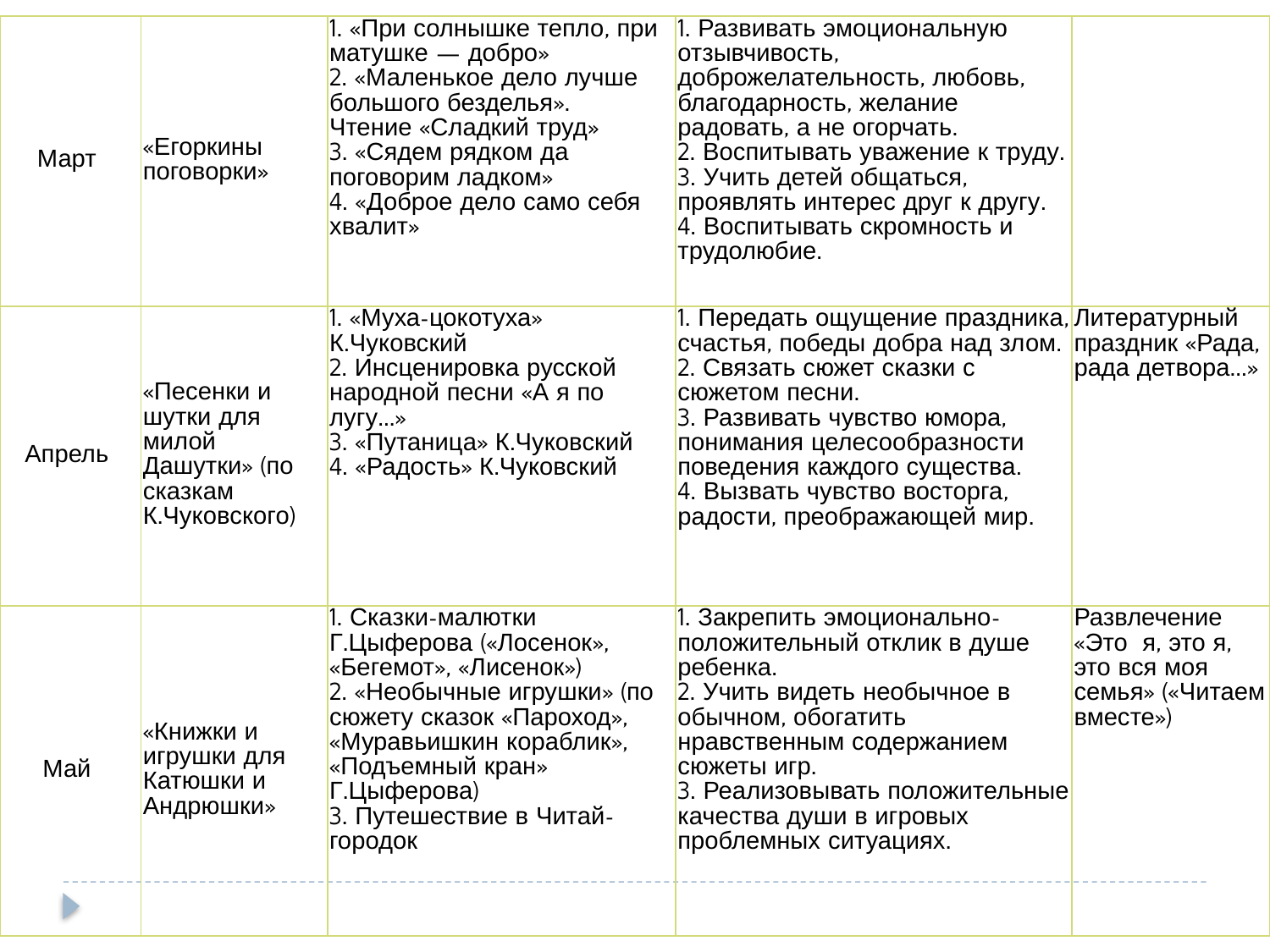

| Март | «Егоркины поговорки» | 1. «При солнышке тепло, при матушке — добро» 2. «Маленькое дело лучше большого безделья». Чтение «Сладкий труд» 3. «Сядем рядком да поговорим ладком» 4. «Доброе дело само себя хвалит» | 1. Развивать эмоциональную отзывчивость, доброжелательность, любовь, благодарность, желание радовать, а не огорчать. 2. Воспитывать уважение к труду. 3. Учить детей общаться, проявлять интерес друг к другу. 4. Воспитывать скромность и трудолюбие. |  |
| --- | --- | --- | --- | --- |
| Апрель | «Песенки и шутки для милой Дашутки» (по сказкам К.Чуковского) | 1. «Муха-цокотуха» К.Чуковский 2. Инсценировка русской народной песни «А я по лугу...» 3. «Путаница» К.Чуковский 4. «Радость» К.Чуковский | 1. Передать ощущение праздника, счастья, победы добра над злом. 2. Связать сюжет сказки с сюжетом песни. 3. Развивать чувство юмора, понимания целесообразности поведения каждого существа. 4. Вызвать чувство восторга, радости, преображающей мир. | Литературный праздник «Рада, рада детвора...» |
| Май | «Книжки и игрушки для Катюшки и Андрюшки» | 1. Сказки-малютки Г.Цыферова («Лосенок», «Бегемот», «Лисенок») 2. «Необычные игрушки» (по сюжету сказок «Пароход», «Муравьишкин кораблик», «Подъемный кран» Г.Цыферова) 3. Путешествие в Читай-городок | 1. Закрепить эмоционально-положительный отклик в душе ребенка. 2. Учить видеть необычное в обычном, обогатить нравственным содержанием сюжеты игр. 3. Реализовывать положительные качества души в игровых проблемных ситуациях. | Развлечение «Это я, это я, это вся моя семья» («Читаем вместе») |